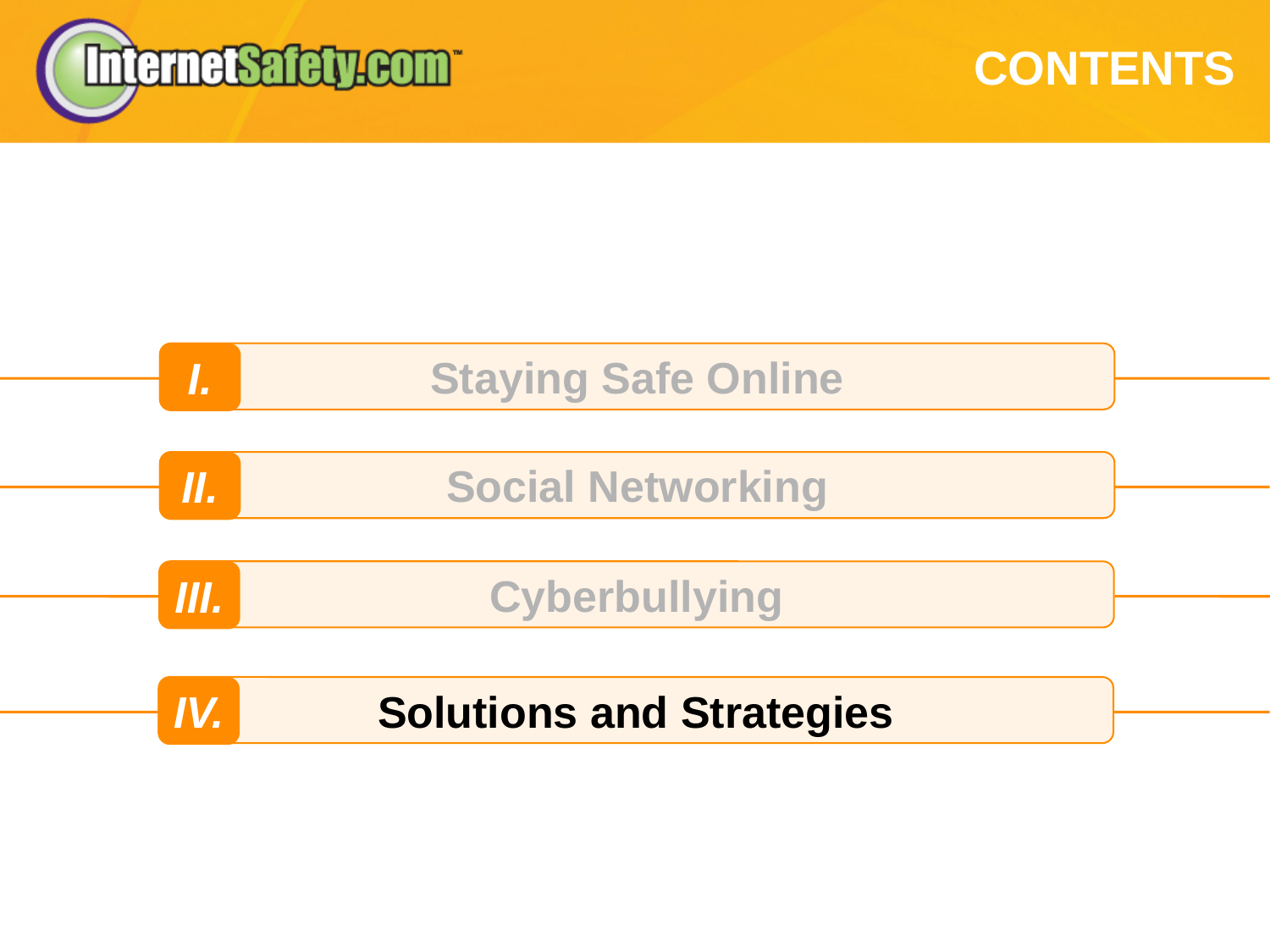

Contents

Staying Safe Online
I.

Social Networking
II.

Cyberbullying
III.

Solutions and Strategies
IV.